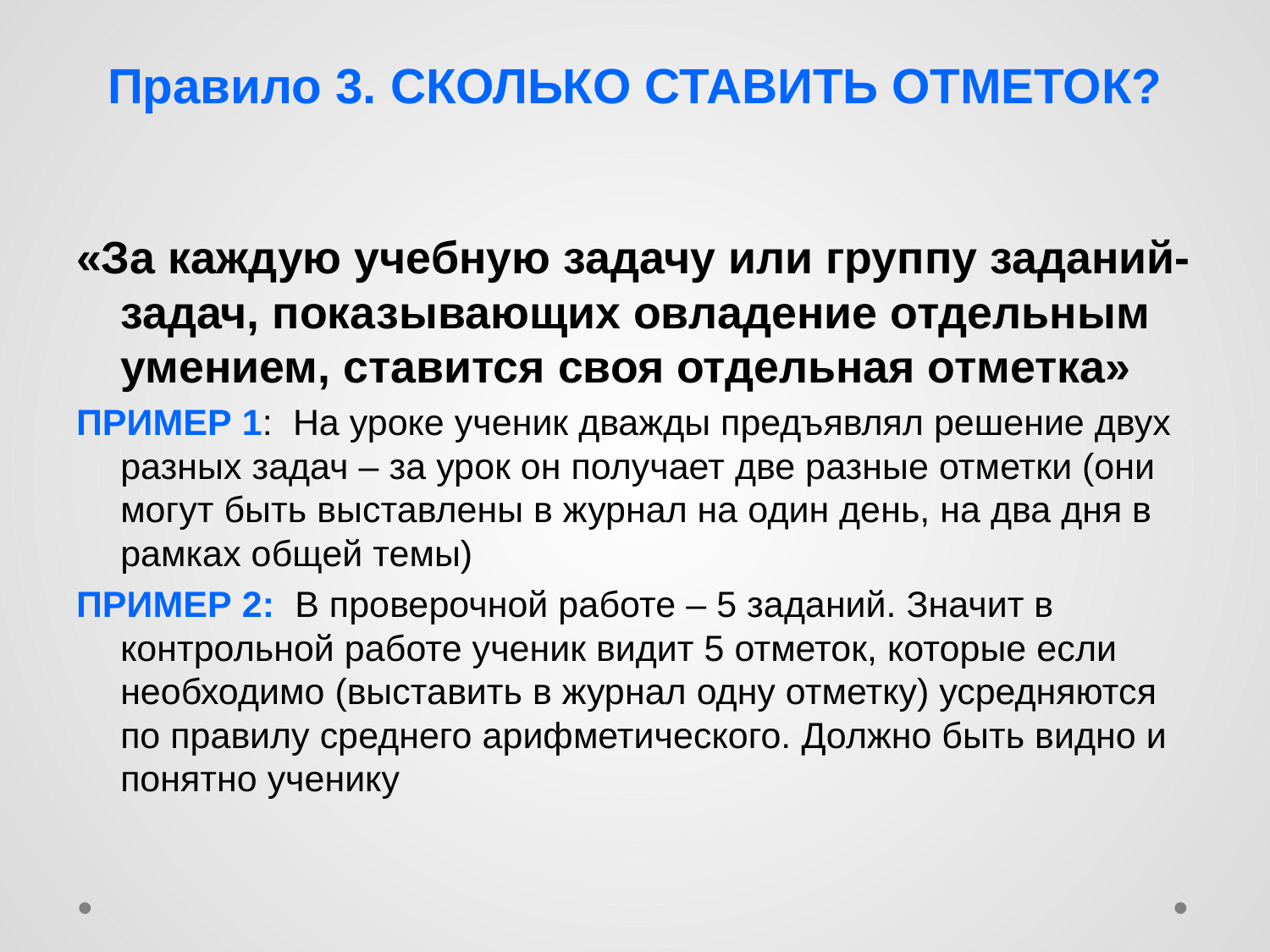

# Правило 3. СКОЛЬКО СТАВИТЬ ОТМЕТОК?
«За каждую учебную задачу или группу заданий-задач, показывающих овладение отдельным умением, ставится своя отдельная отметка»
ПРИМЕР 1:  На уроке ученик дважды предъявлял решение двух разных задач – за урок он получает две разные отметки (они могут быть выставлены в журнал на один день, на два дня в рамках общей темы)
ПРИМЕР 2:  В проверочной работе – 5 заданий. Значит в контрольной работе ученик видит 5 отметок, которые если необходимо (выставить в журнал одну отметку) усредняются по правилу среднего арифметического. Должно быть видно и понятно ученику